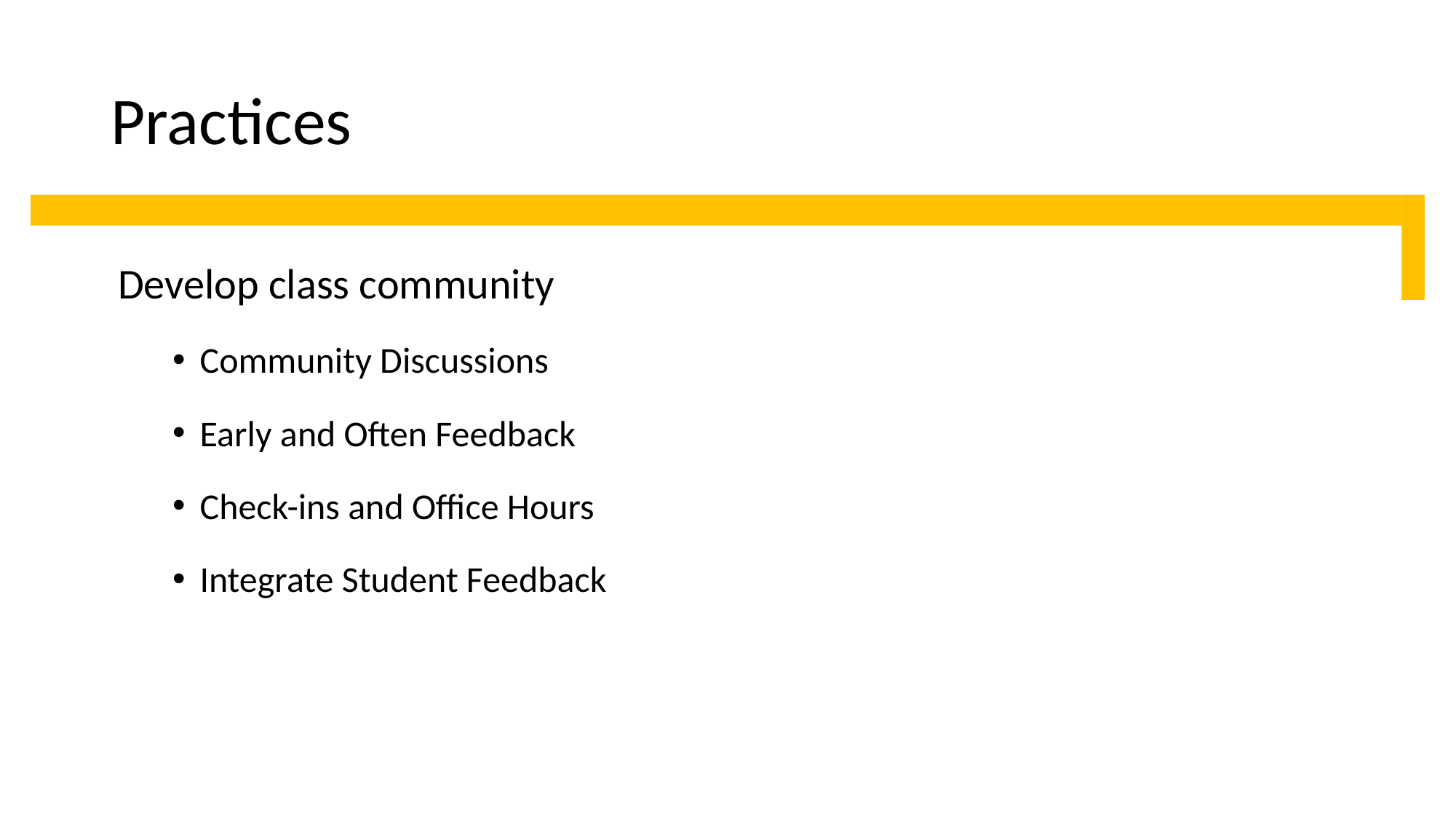

# Practices

Develop class community
Community Discussions
Early and Often Feedback
Check-ins and Office Hours
Integrate Student Feedback